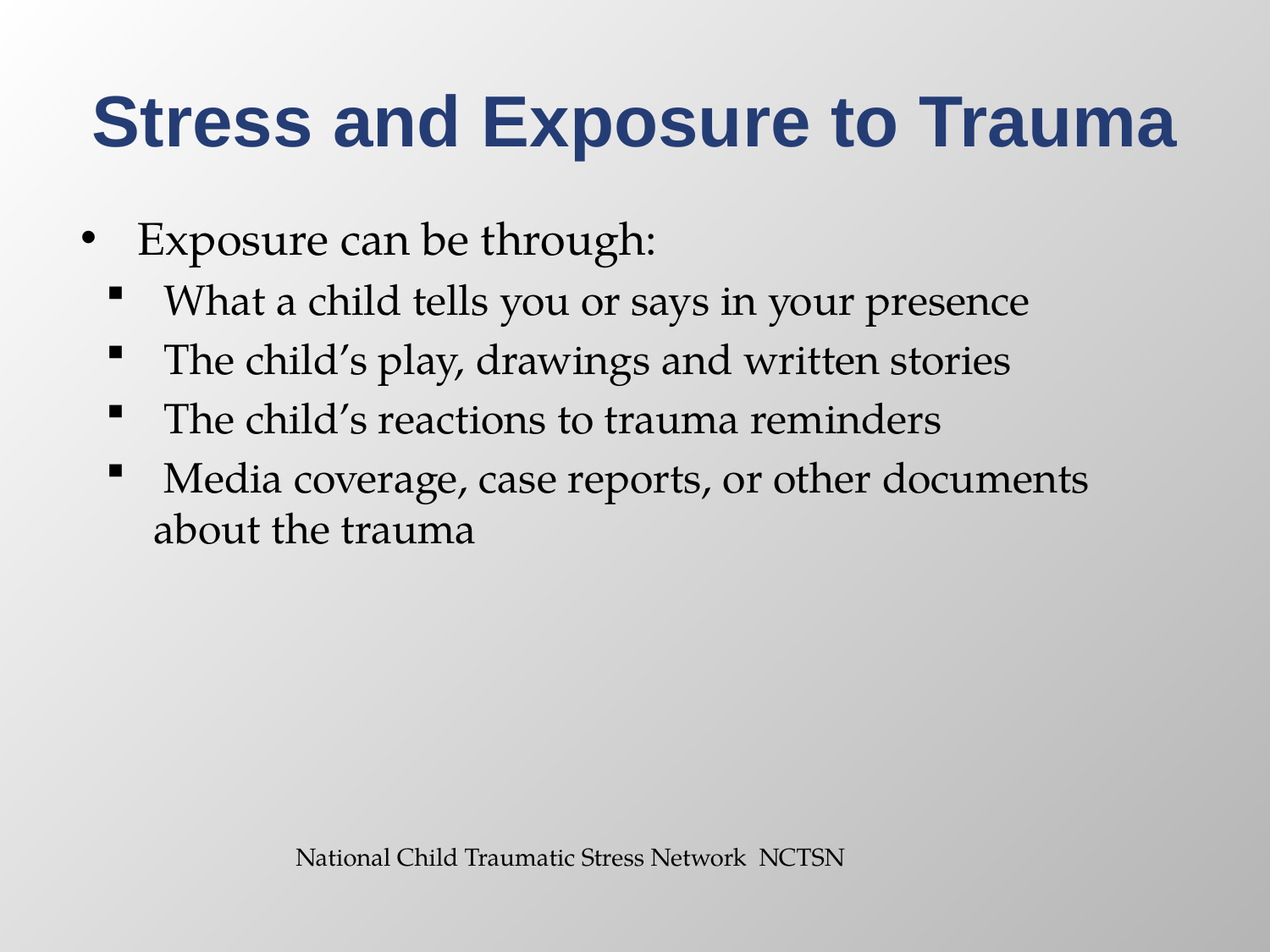

# Stress and Exposure to Trauma
Exposure can be through:
 What a child tells you or says in your presence
 The child’s play, drawings and written stories
 The child’s reactions to trauma reminders
 Media coverage, case reports, or other documents about the trauma
National Child Traumatic Stress Network  NCTSN